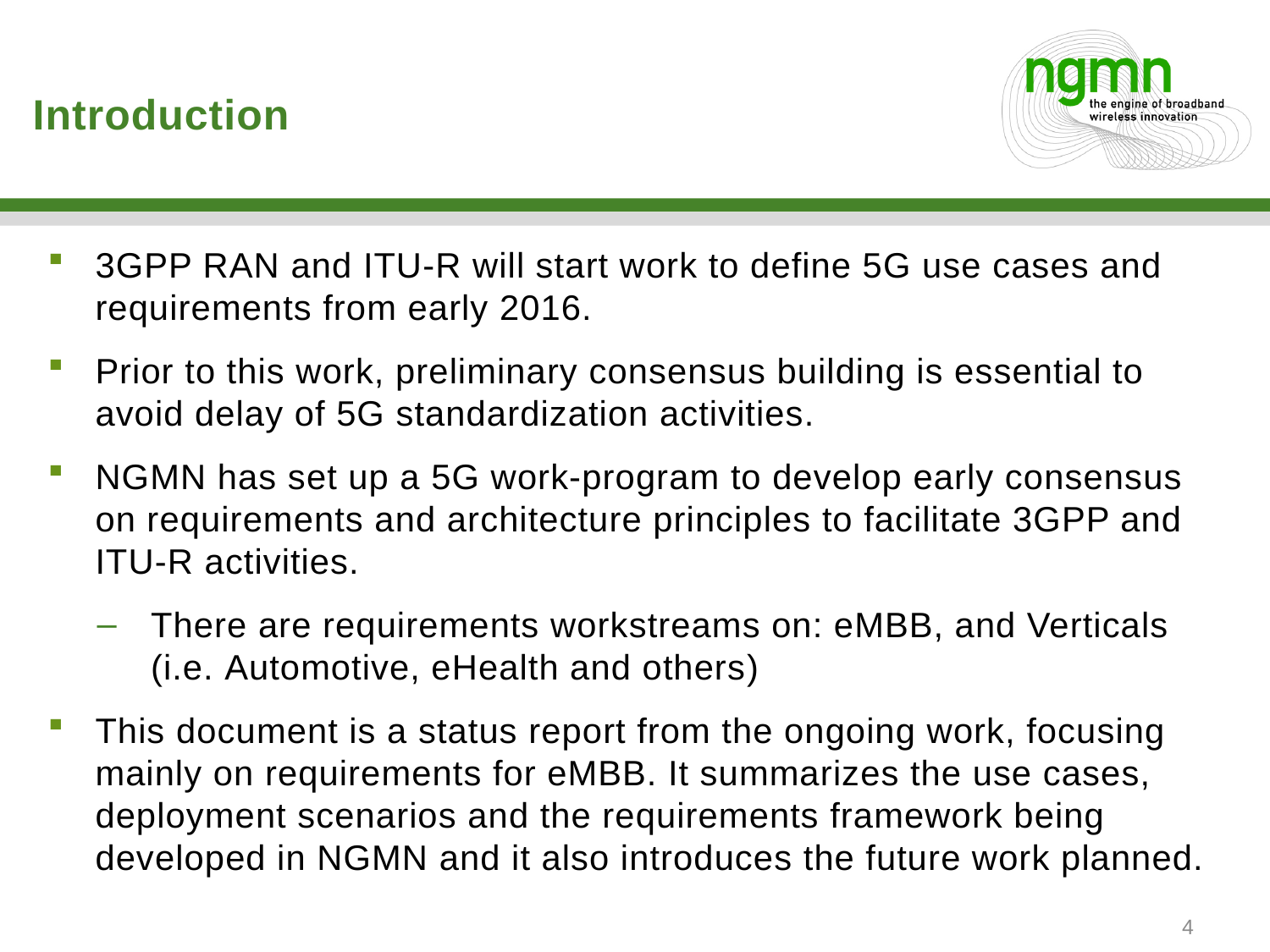

# Introduction
3GPP RAN and ITU-R will start work to define 5G use cases and requirements from early 2016.
Prior to this work, preliminary consensus building is essential to avoid delay of 5G standardization activities.
NGMN has set up a 5G work-program to develop early consensus on requirements and architecture principles to facilitate 3GPP and ITU-R activities.
There are requirements workstreams on: eMBB, and Verticals (i.e. Automotive, eHealth and others)
This document is a status report from the ongoing work, focusing mainly on requirements for eMBB. It summarizes the use cases, deployment scenarios and the requirements framework being developed in NGMN and it also introduces the future work planned.
4